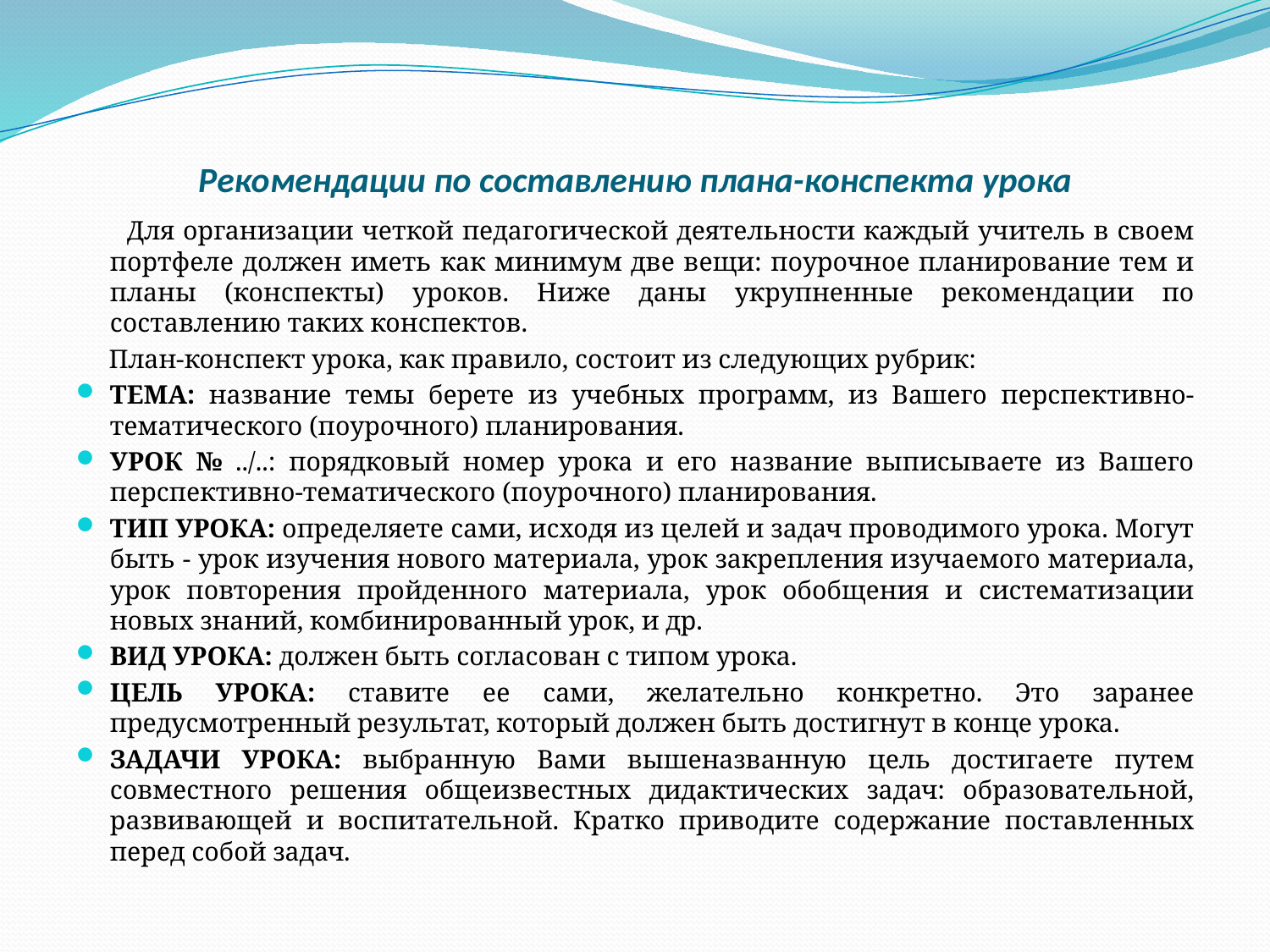

# Рекомендации по составлению плана-конспекта урока
      Для организации четкой педагогической деятельности каждый учитель в своем портфеле должен иметь как минимум две вещи: поурочное планирование тем и планы (конспекты) уроков. Ниже даны укрупненные рекомендации по составлению таких конспектов.
     План-конспект урока, как правило, состоит из следующих рубрик:
ТЕМА: название темы берете из учебных программ, из Вашего перспективно-тематического (поурочного) планирования.
УРОК № ../..: порядковый номер урока и его название выписываете из Вашего перспективно-тематического (поурочного) планирования.
ТИП УРОКА: определяете сами, исходя из целей и задач проводимого урока. Могут быть - урок изучения нового материала, урок закрепления изучаемого материала, урок повторения пройденного материала, урок обобщения и систематизации новых знаний, комбинированный урок, и др.
ВИД УРОКА: должен быть согласован с типом урока.
ЦЕЛЬ УРОКА: ставите ее сами, желательно конкретно. Это заранее предусмотренный результат, который должен быть достигнут в конце урока.
ЗАДАЧИ УРОКА: выбранную Вами вышеназванную цель достигаете путем совместного решения общеизвестных дидактических задач: образовательной, развивающей и воспитательной. Кратко приводите содержание поставленных перед собой задач.